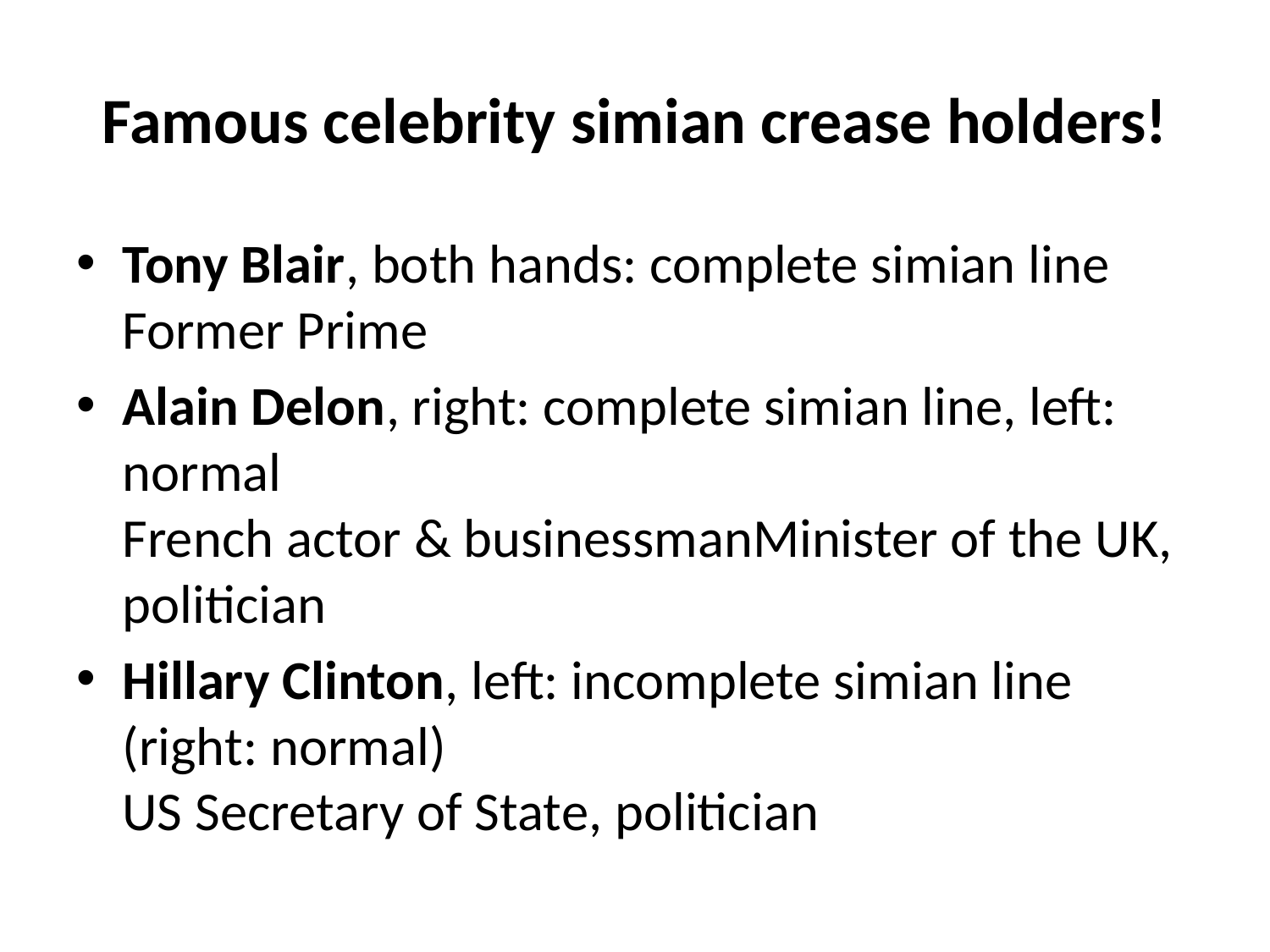

# Famous celebrity simian crease holders!
Tony Blair, both hands: complete simian line
Former Prime
Alain Delon, right: complete simian line, left: normal
French actor & businessmanMinister of the UK, politician
Hillary Clinton, left: incomplete simian line (right: normal)
US Secretary of State, politician